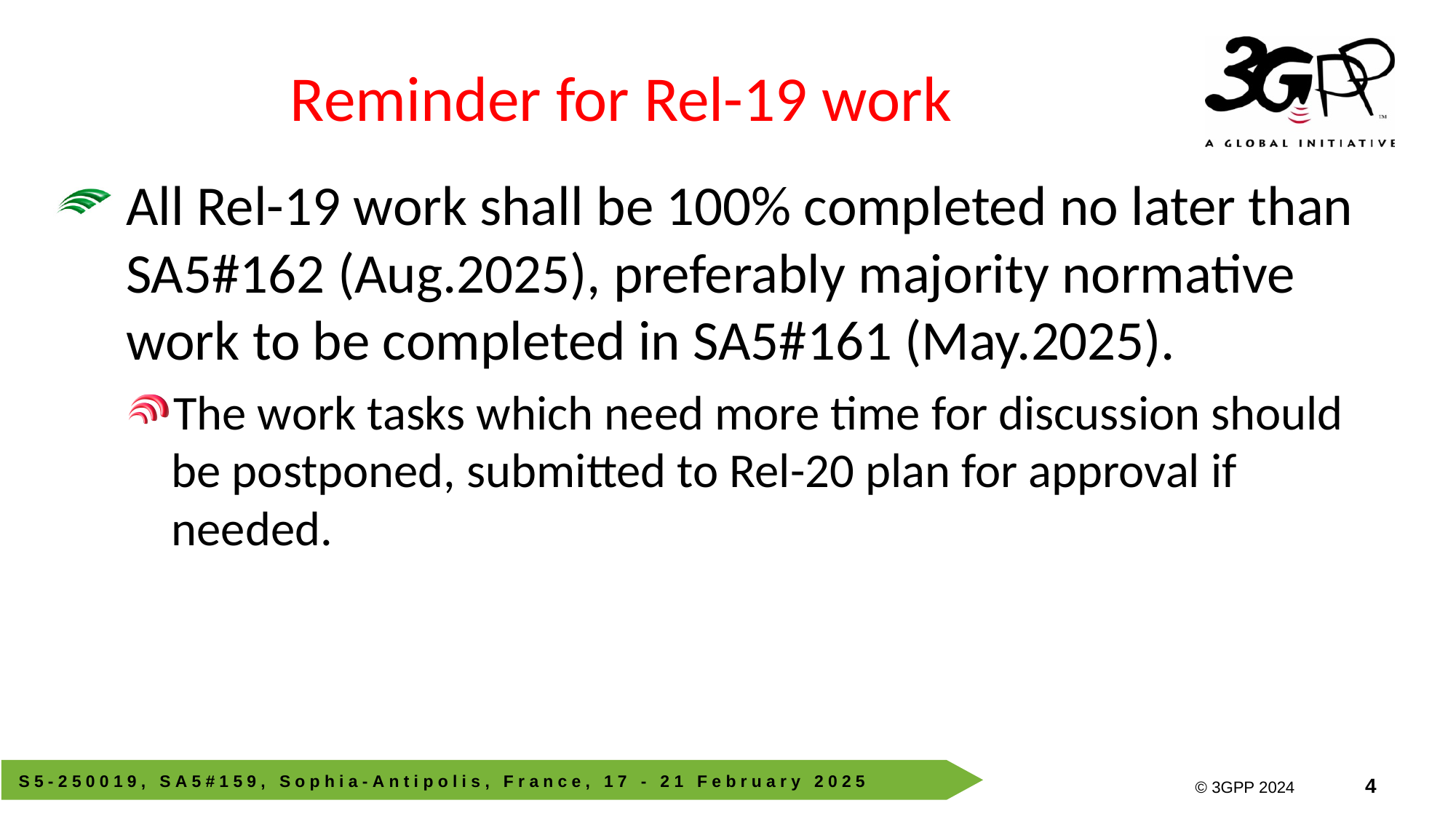

# Reminder for Rel-19 work
All Rel-19 work shall be 100% completed no later than SA5#162 (Aug.2025), preferably majority normative work to be completed in SA5#161 (May.2025).
The work tasks which need more time for discussion should be postponed, submitted to Rel-20 plan for approval if needed.